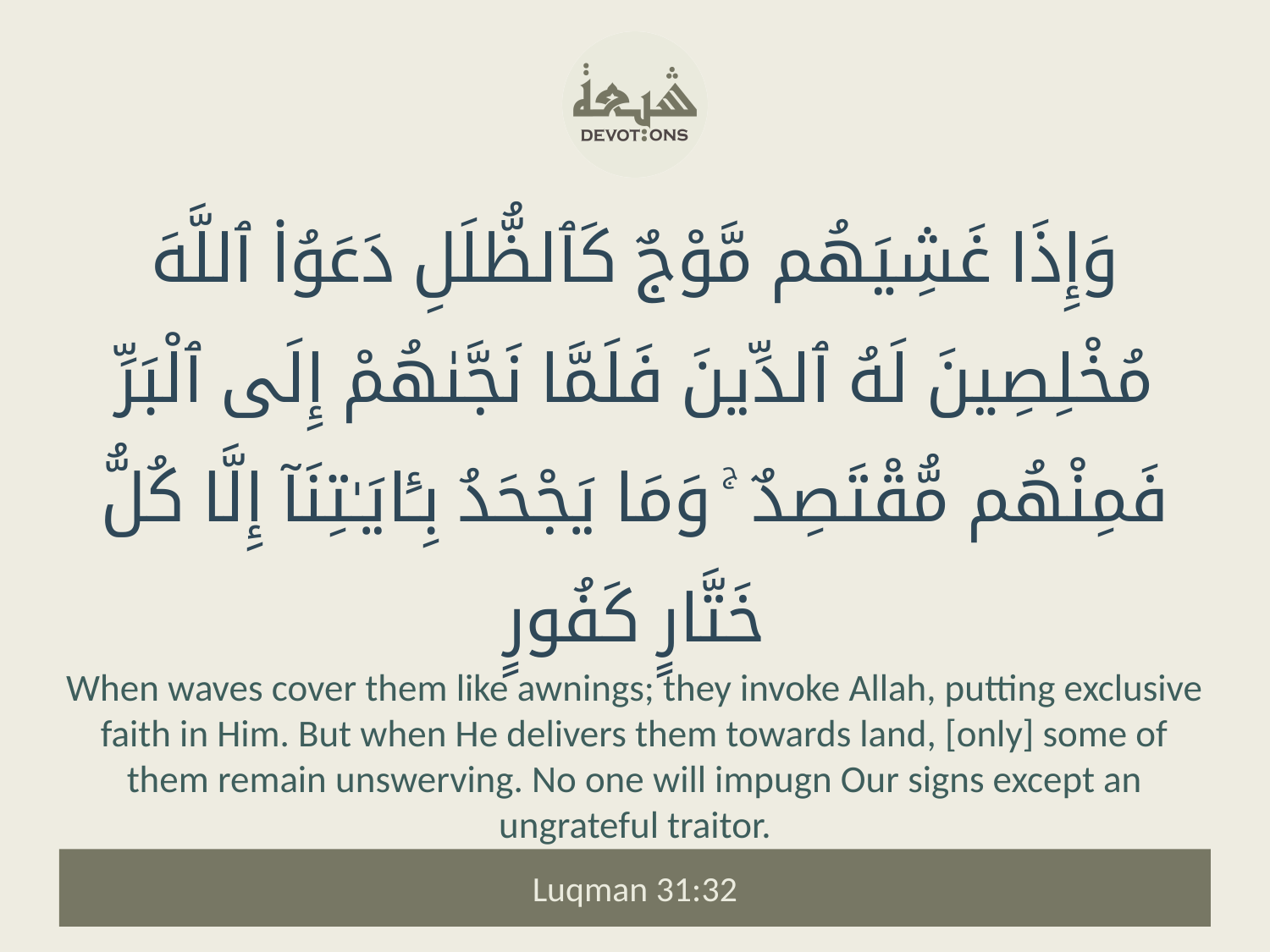

وَإِذَا غَشِيَهُم مَّوْجٌ كَٱلظُّلَلِ دَعَوُا۟ ٱللَّهَ مُخْلِصِينَ لَهُ ٱلدِّينَ فَلَمَّا نَجَّىٰهُمْ إِلَى ٱلْبَرِّ فَمِنْهُم مُّقْتَصِدٌ ۚ وَمَا يَجْحَدُ بِـَٔايَـٰتِنَآ إِلَّا كُلُّ خَتَّارٍ كَفُورٍ
When waves cover them like awnings; they invoke Allah, putting exclusive faith in Him. But when He delivers them towards land, [only] some of them remain unswerving. No one will impugn Our signs except an ungrateful traitor.
Luqman 31:32